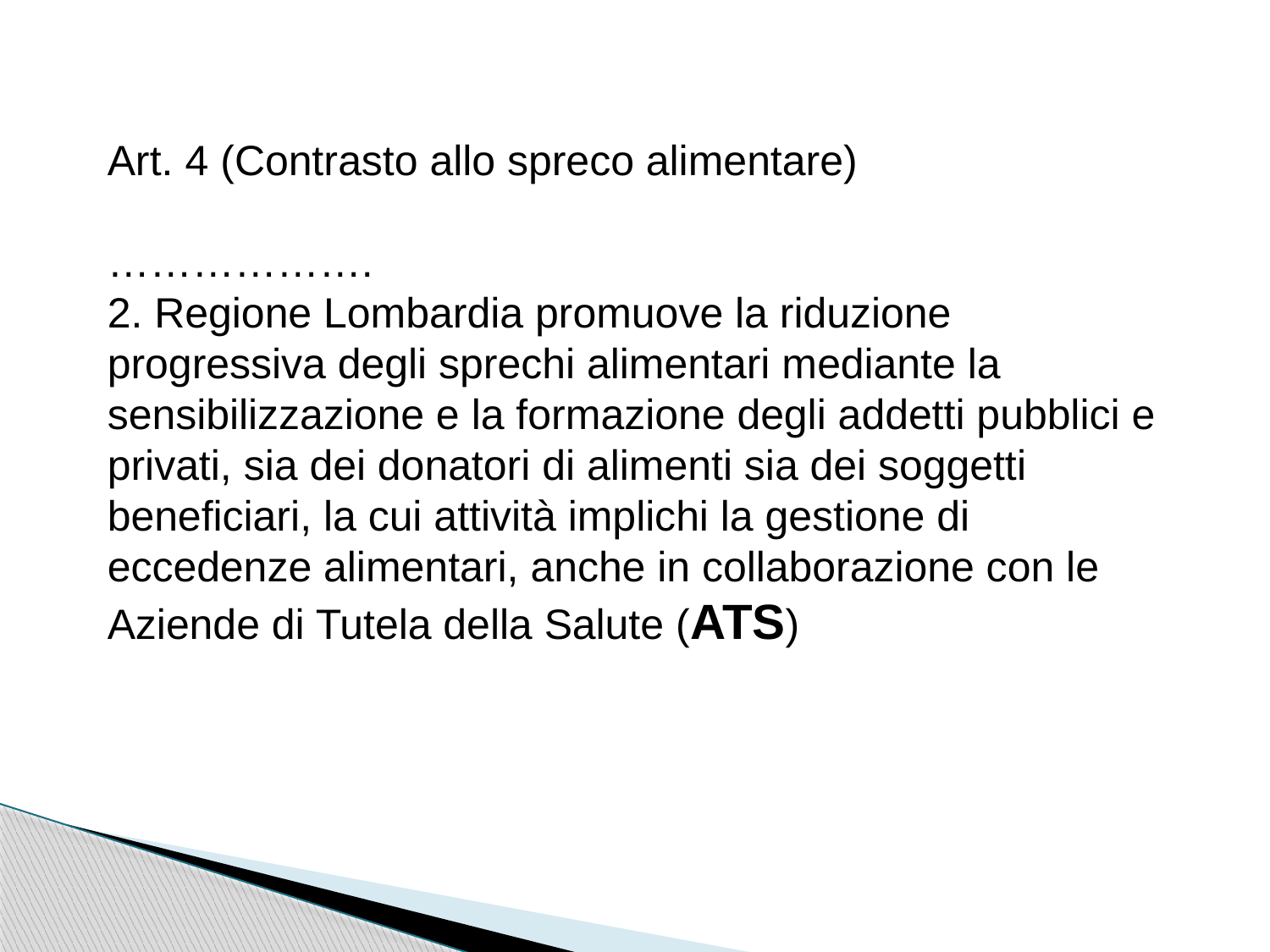

Art. 4 (Contrasto allo spreco alimentare)

……………….
2. Regione Lombardia promuove la riduzione progressiva degli sprechi alimentari mediante la sensibilizzazione e la formazione degli addetti pubblici e privati, sia dei donatori di alimenti sia dei soggetti beneficiari, la cui attività implichi la gestione di eccedenze alimentari, anche in collaborazione con le  Aziende di Tutela della Salute (ATS)